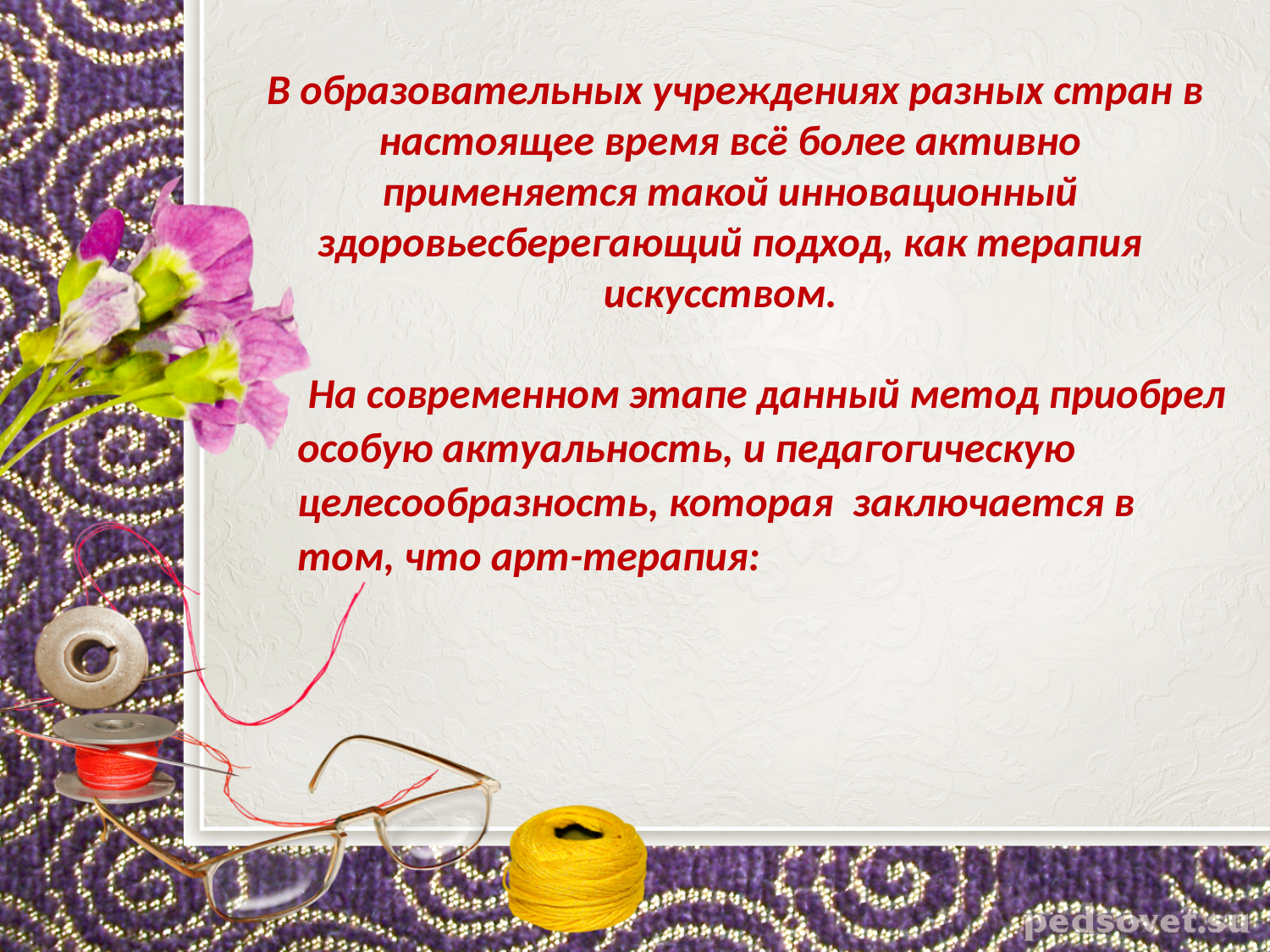

В образовательных учреждениях разных стран в настоящее время всё более активно применяется такой инновационный здоровьесберегающий подход, как терапия искусством.
 На современном этапе данный метод приобрел особую актуальность, и педагогическую целесообразность, которая  заключается в том, что арт-терапия: